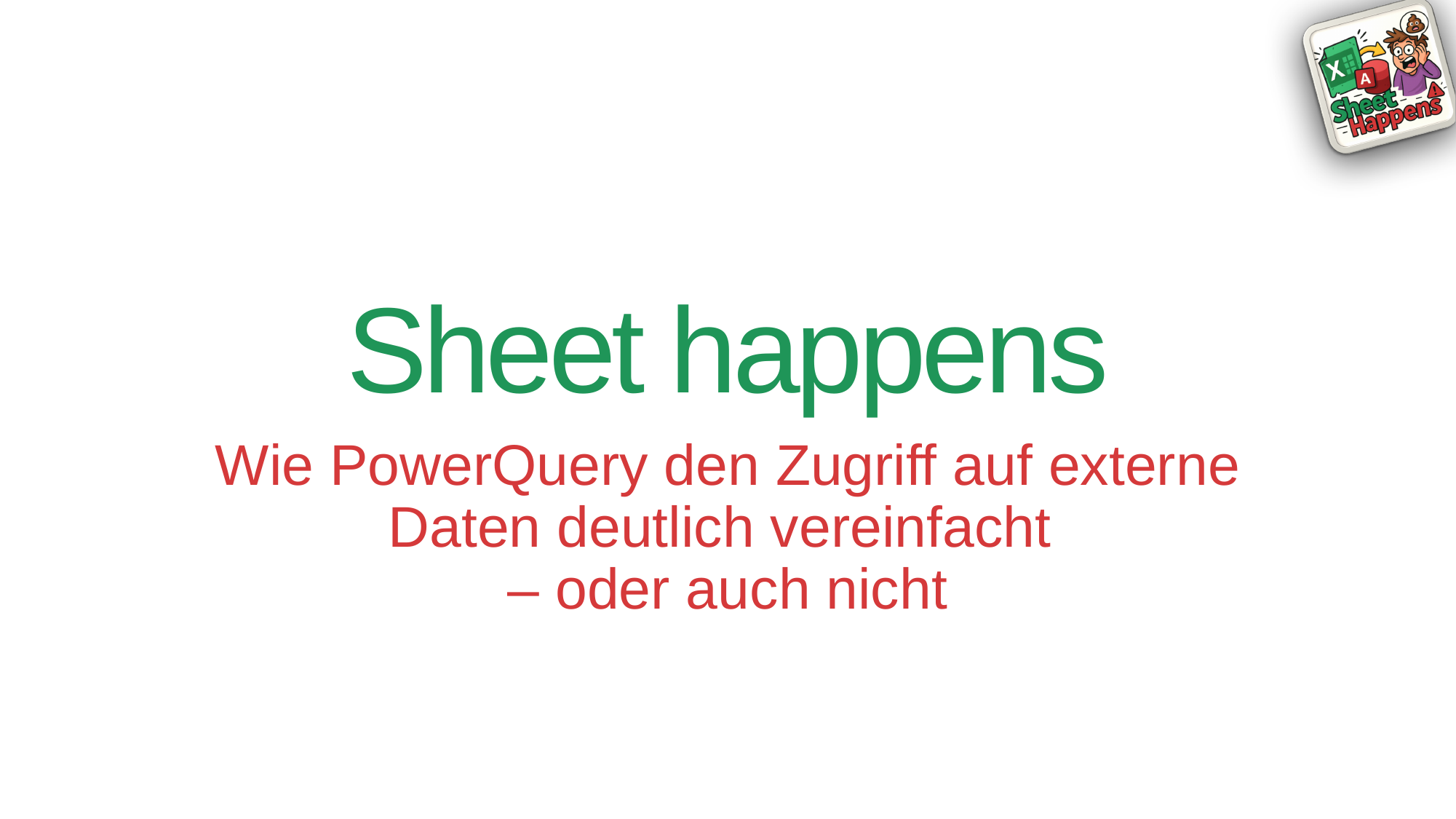

# Sheet happens
Wie PowerQuery den Zugriff auf externe Daten deutlich vereinfacht
– oder auch nicht